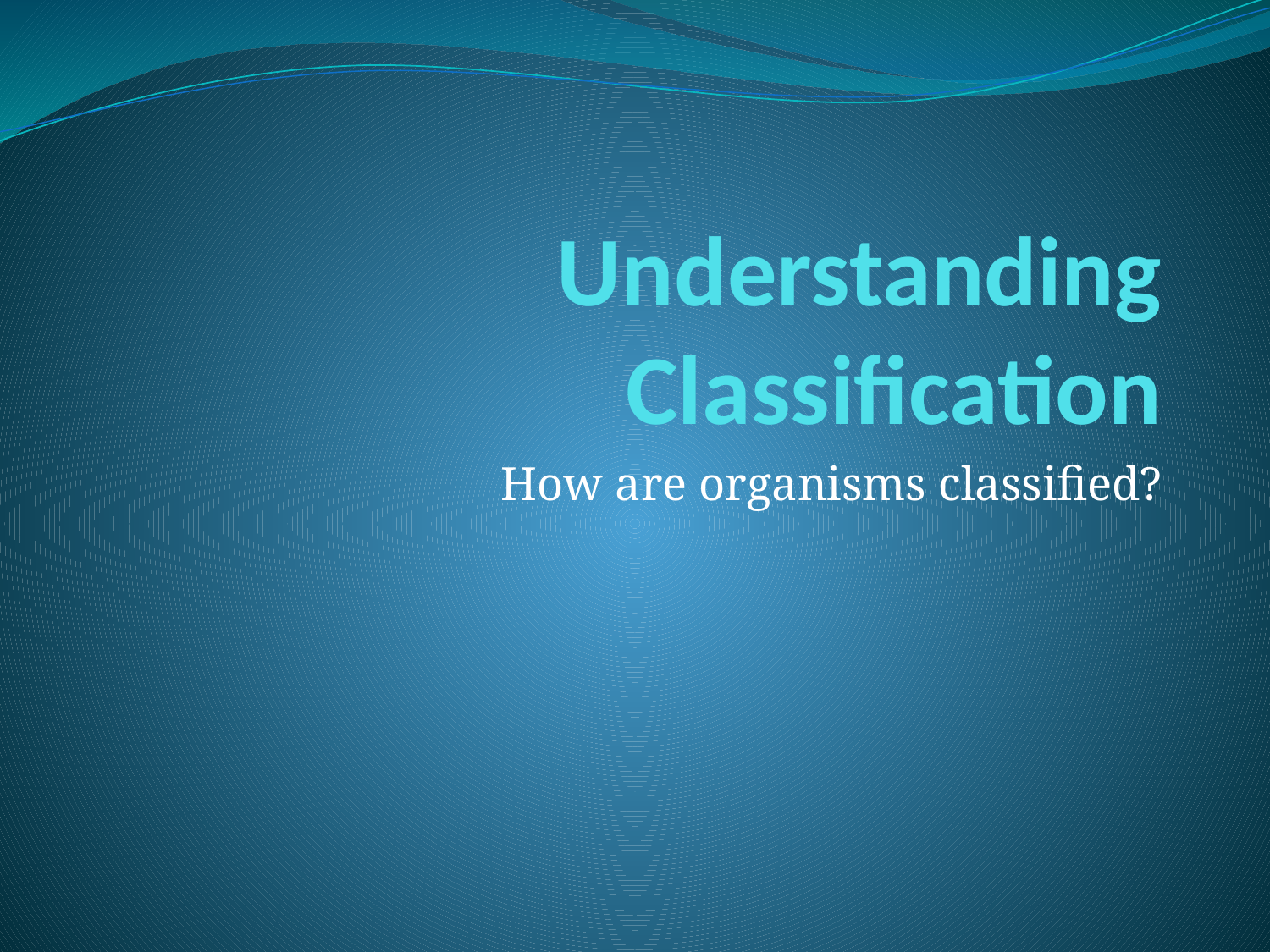

# Understanding Classification
How are organisms classified?